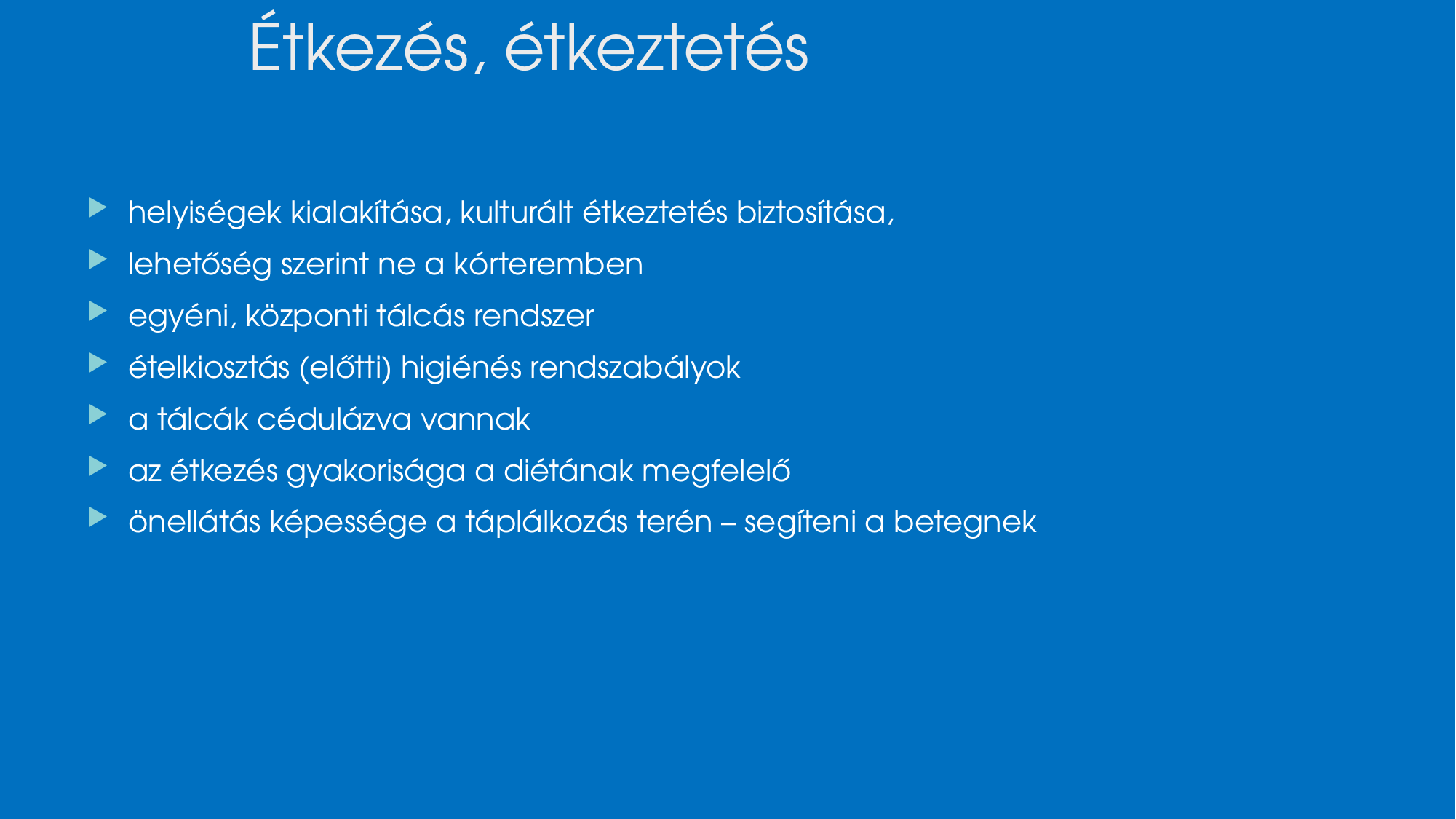

# Étkezés, étkeztetés
helyiségek kialakítása, kulturált étkeztetés biztosítása,
lehetőség szerint ne a kórteremben
egyéni, központi tálcás rendszer
ételkiosztás (előtti) higiénés rendszabályok
a tálcák cédulázva vannak
az étkezés gyakorisága a diétának megfelelő
önellátás képessége a táplálkozás terén – segíteni a betegnek